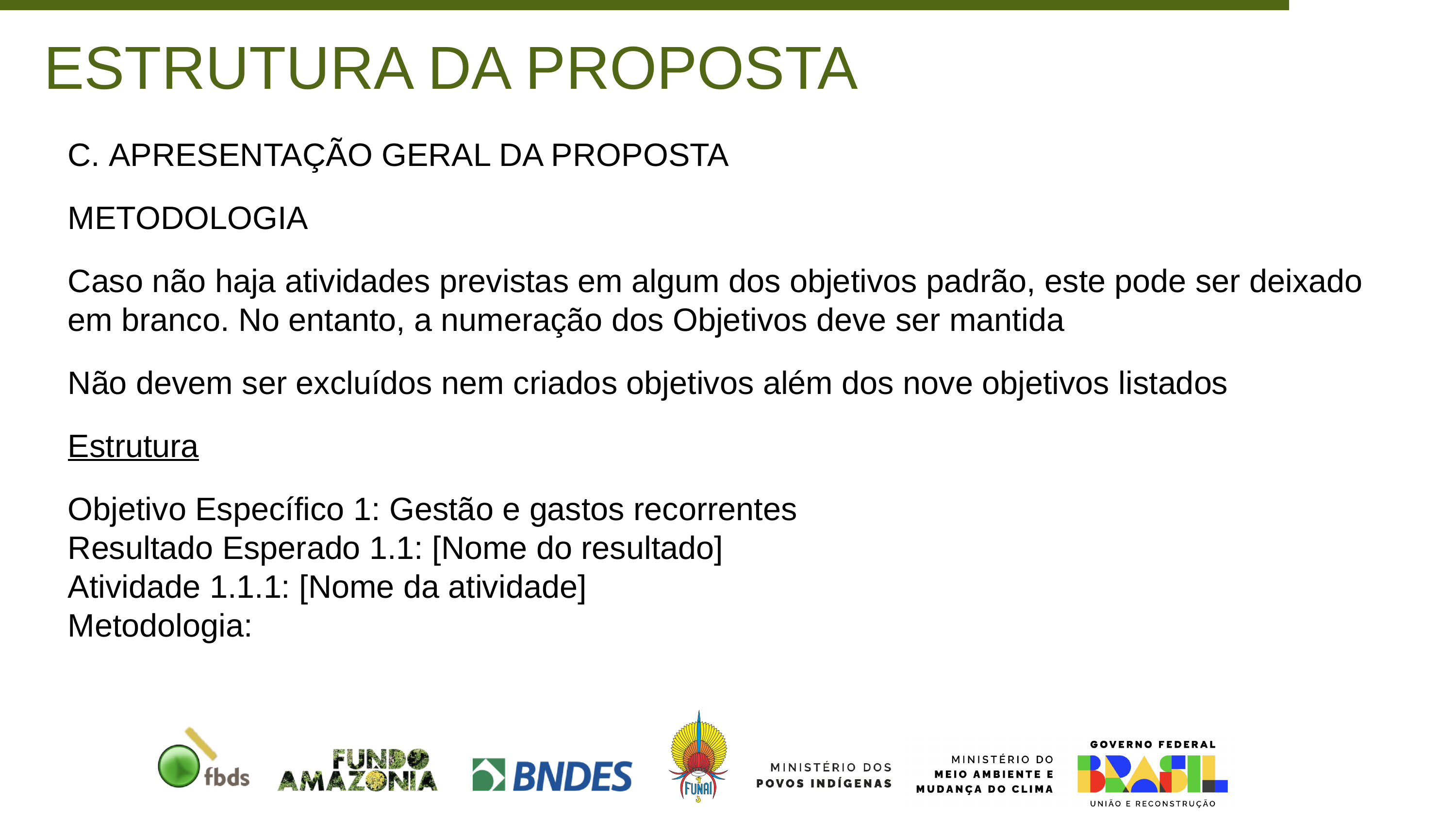

ESTRUTURA DA PROPOSTA
APRESENTAÇÃO GERAL DA PROPOSTA

METODOLOGIA

Caso não haja atividades previstas em algum dos objetivos padrão, este pode ser deixado em branco. No entanto, a numeração dos Objetivos deve ser mantida

Não devem ser excluídos nem criados objetivos além dos nove objetivos listados

Estrutura

Objetivo Específico 1: Gestão e gastos recorrentes
Resultado Esperado 1.1: [Nome do resultado]
Atividade 1.1.1: [Nome da atividade]
Metodologia: